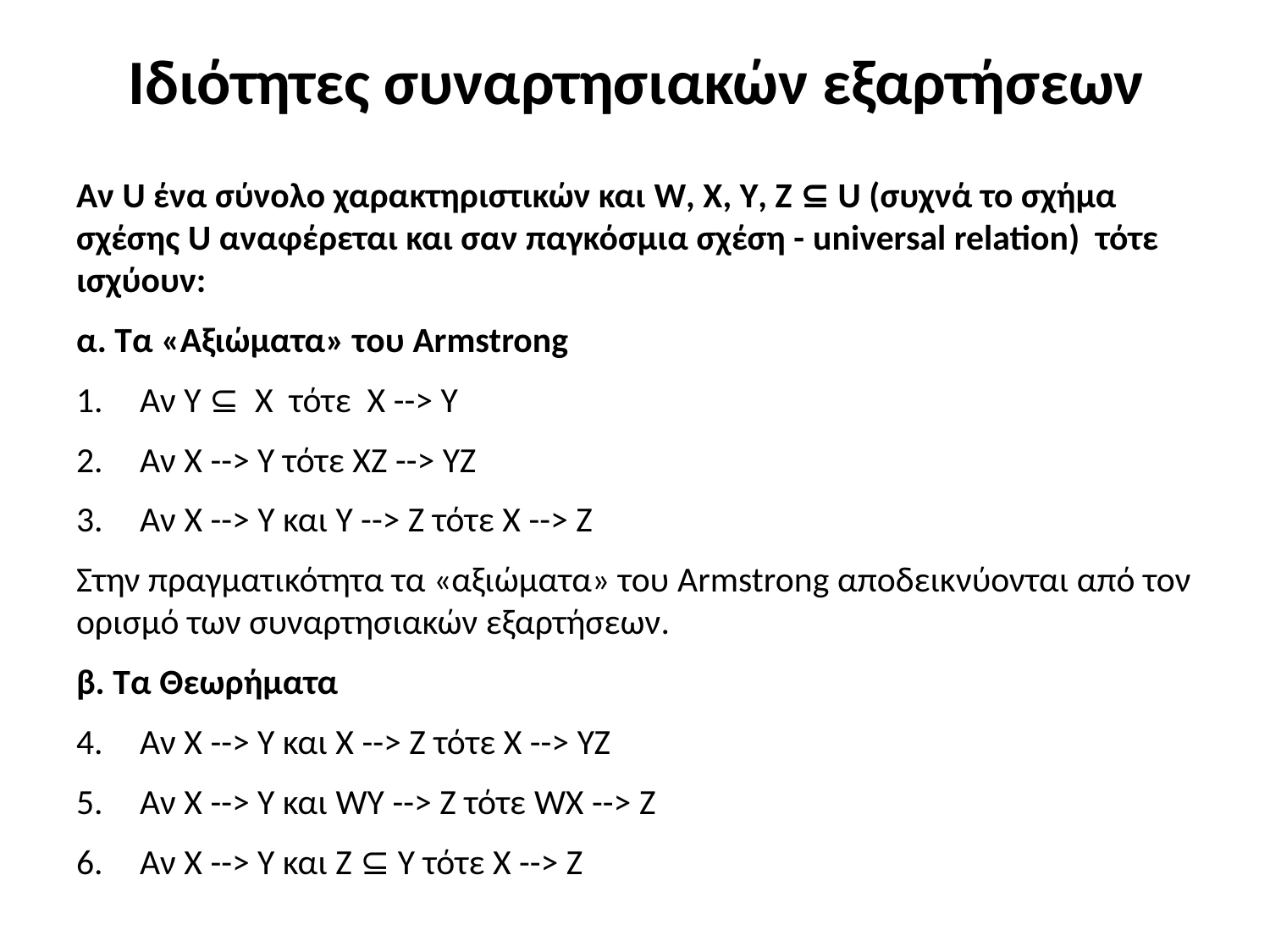

# Ιδιότητες συναρτησιακών εξαρτήσεων
Αν U ένα σύνολο χαρακτηριστικών και W, X, Y, Z ⊆ U (συχνά το σχήμα σχέσης U αναφέρεται και σαν παγκόσμια σχέση - universal relation)  τότε ισχύουν:
α. Τα «Αξιώματα» του Armstrong
Αν Υ ⊆  Χ  τότε  Χ --> Υ
Αν Χ --> Υ τότε ΧΖ --> ΥΖ
Αν X --> Υ και Υ --> Ζ τότε Χ --> Ζ
Στην πραγματικότητα τα «αξιώματα» του Armstrong αποδεικνύονται από τον ορισμό των συναρτησιακών εξαρτήσεων.
β. Τα Θεωρήματα
Αν Χ --> Υ και Χ --> Ζ τότε Χ --> ΥΖ
Αν Χ --> Υ και WY --> Ζ τότε WX --> Z
Αν Χ --> Υ και Ζ ⊆ Υ τότε Χ --> Ζ